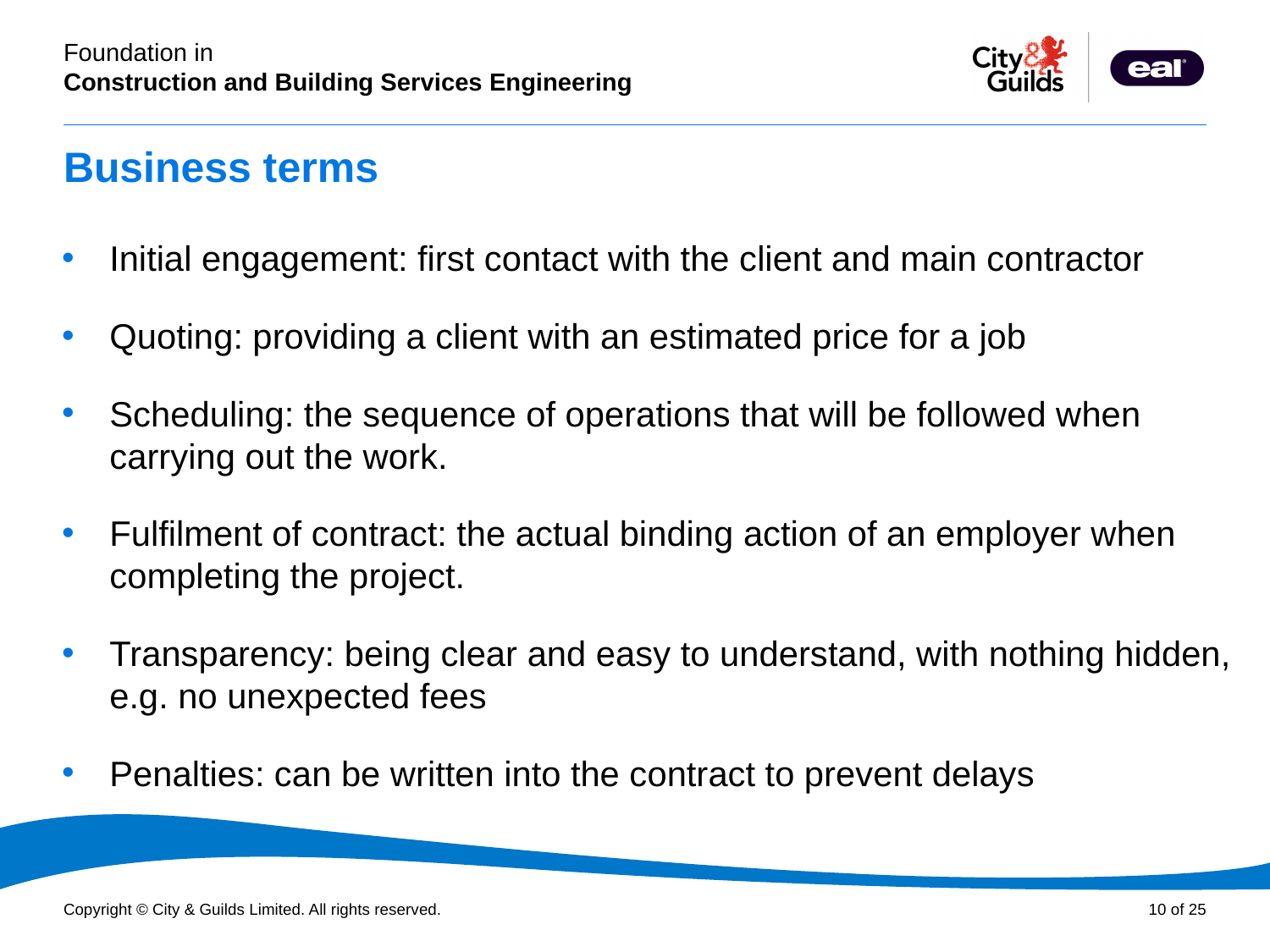

# Business terms
Initial engagement: first contact with the client and main contractor
Quoting: providing a client with an estimated price for a job
Scheduling: the sequence of operations that will be followed when carrying out the work.
Fulfilment of contract: the actual binding action of an employer when completing the project.
Transparency: being clear and easy to understand, with nothing hidden, e.g. no unexpected fees
Penalties: can be written into the contract to prevent delays